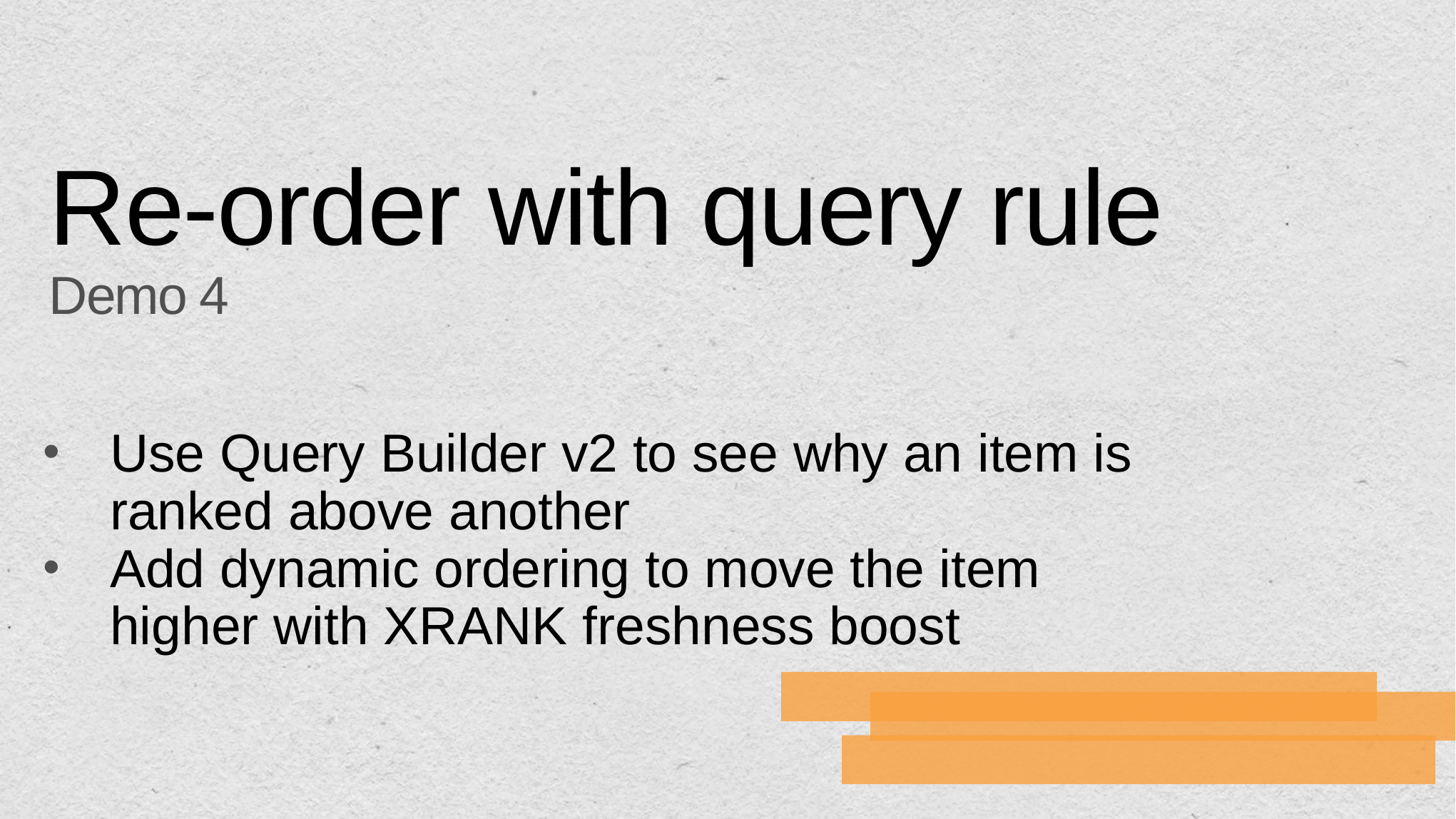

# Re-order with query rule Demo 4
Use Query Builder v2 to see why an item is ranked above another
Add dynamic ordering to move the item higher with XRANK freshness boost